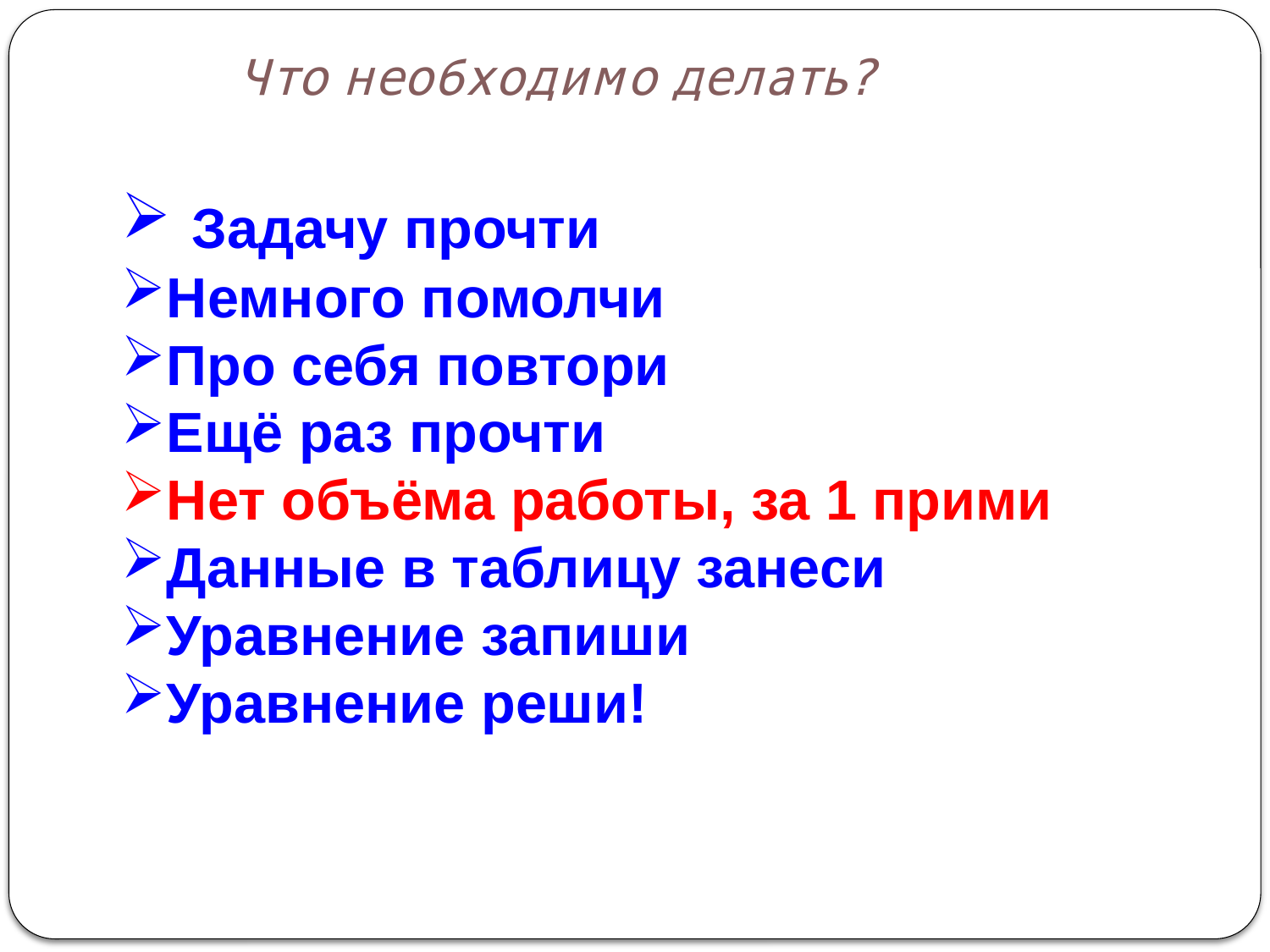

Что необходимо делать?
 Задачу прочти
Немного помолчи
Про себя повтори
Ещё раз прочти
Нет объёма работы, за 1 прими
Данные в таблицу занеси
Уравнение запиши
Уравнение реши!